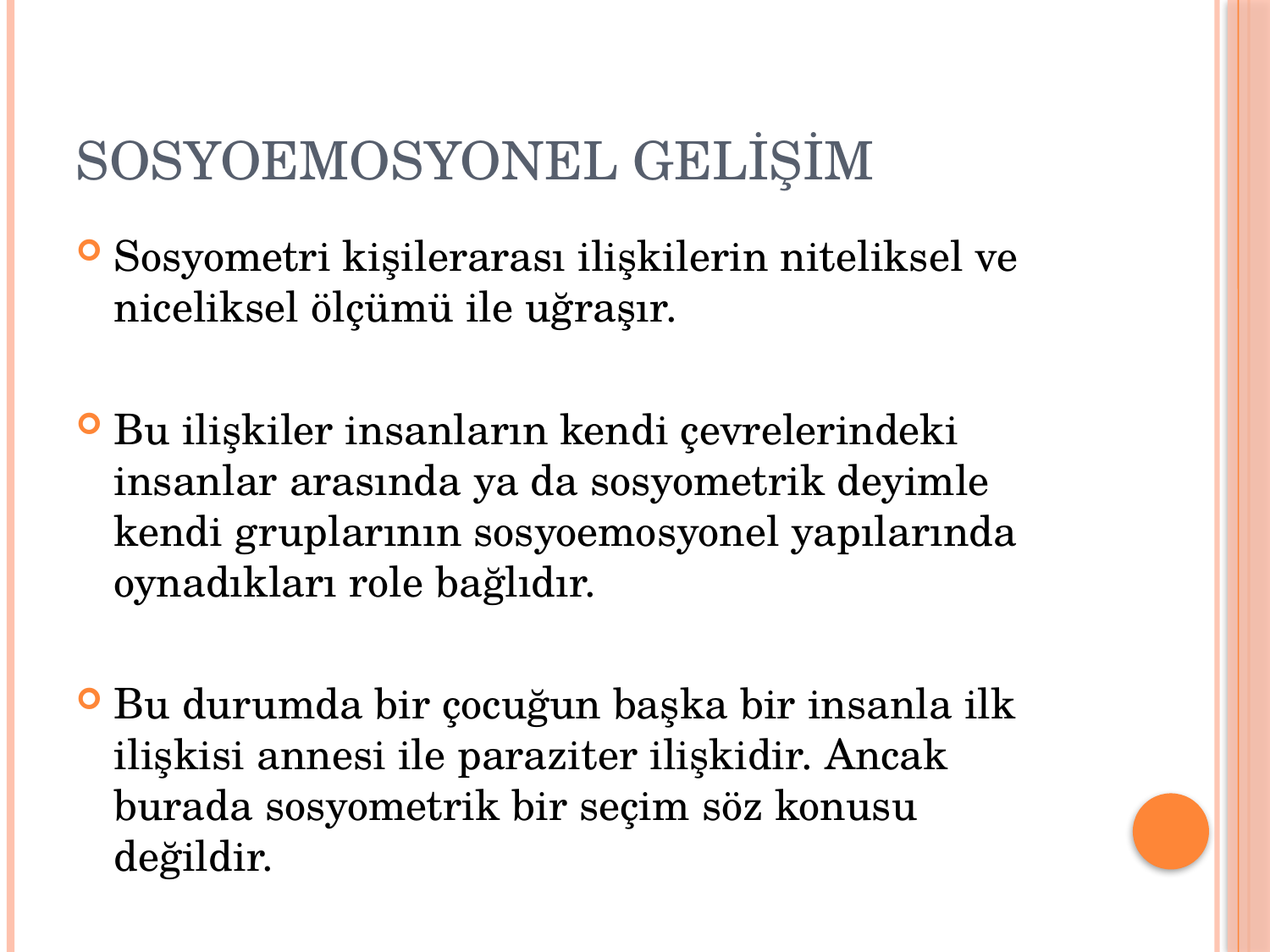

# Sosyoemosyonel gelişim
Sosyometri kişilerarası ilişkilerin niteliksel ve niceliksel ölçümü ile uğraşır.

Bu ilişkiler insanların kendi çevrelerindeki insanlar arasında ya da sosyometrik deyimle kendi gruplarının sosyoemosyonel yapılarında oynadıkları role bağlıdır.

Bu durumda bir çocuğun başka bir insanla ilk ilişkisi annesi ile paraziter ilişkidir. Ancak burada sosyometrik bir seçim söz konusu değildir.